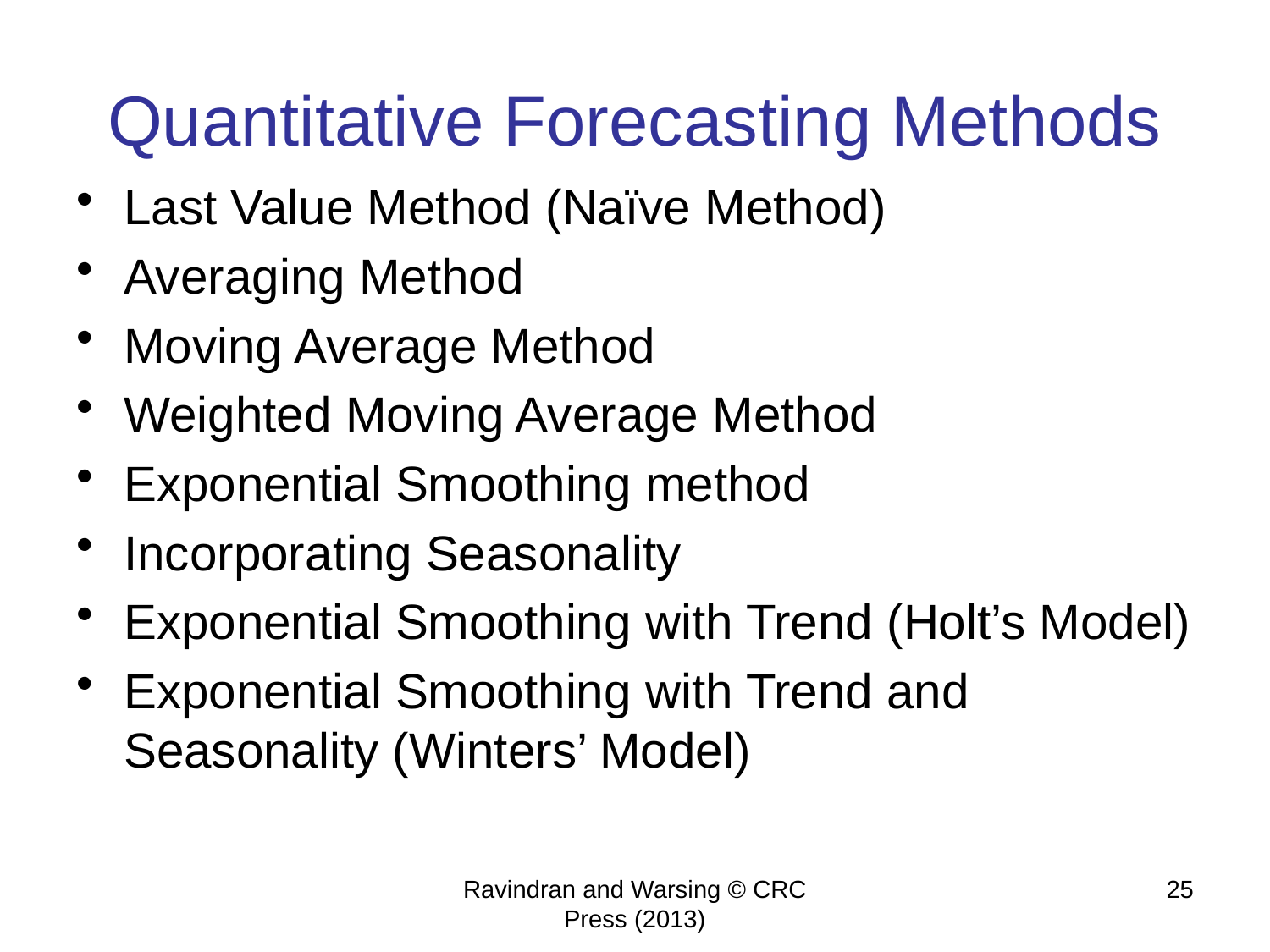

# Quantitative Forecasting Methods
Last Value Method (Naïve Method)
Averaging Method
Moving Average Method
Weighted Moving Average Method
Exponential Smoothing method
Incorporating Seasonality
Exponential Smoothing with Trend (Holt’s Model)
Exponential Smoothing with Trend and Seasonality (Winters’ Model)
Ravindran and Warsing © CRC Press (2013)
25